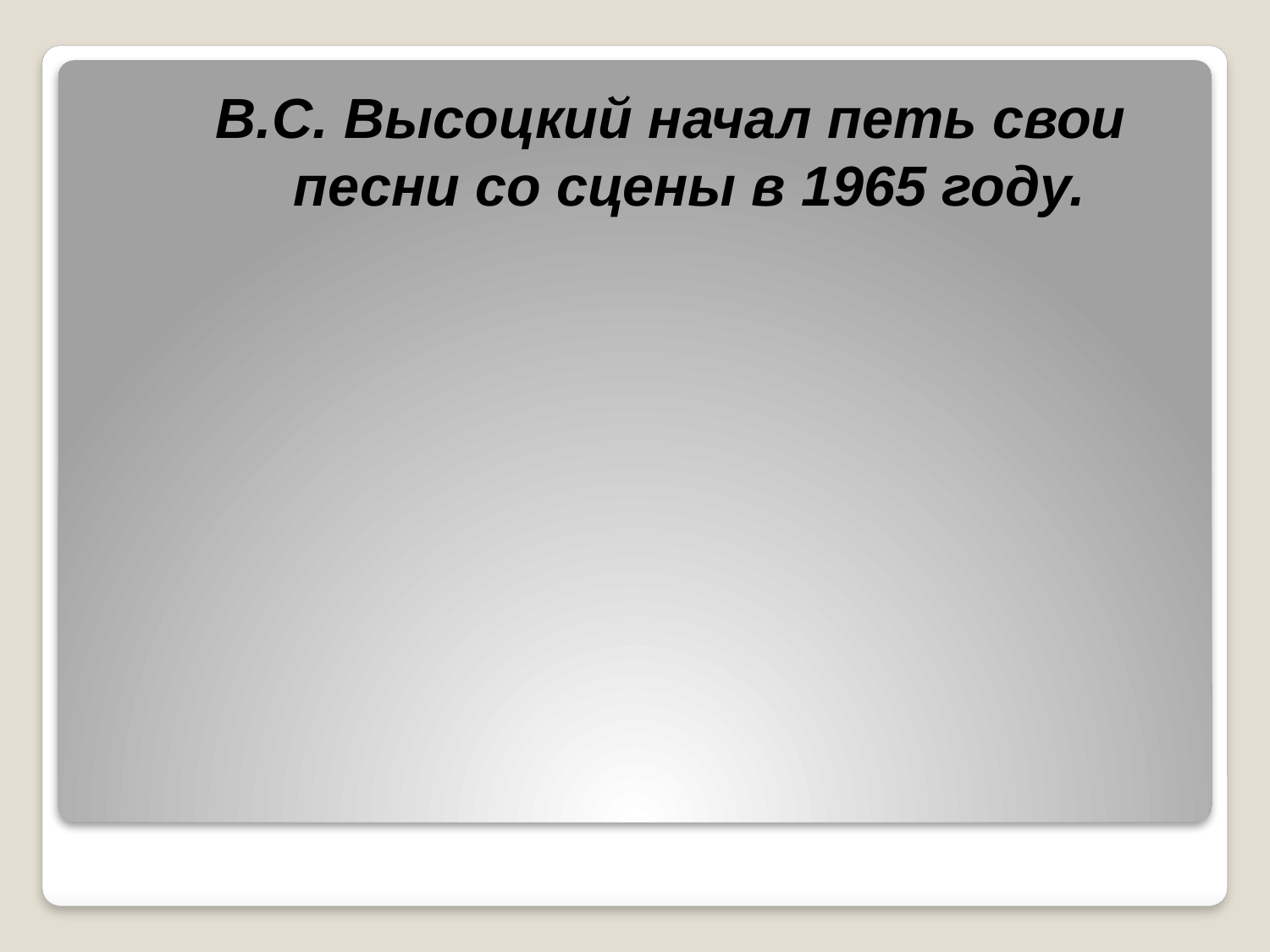

#
В.С. Высоцкий начал петь свои песни со сцены в 1965 году.